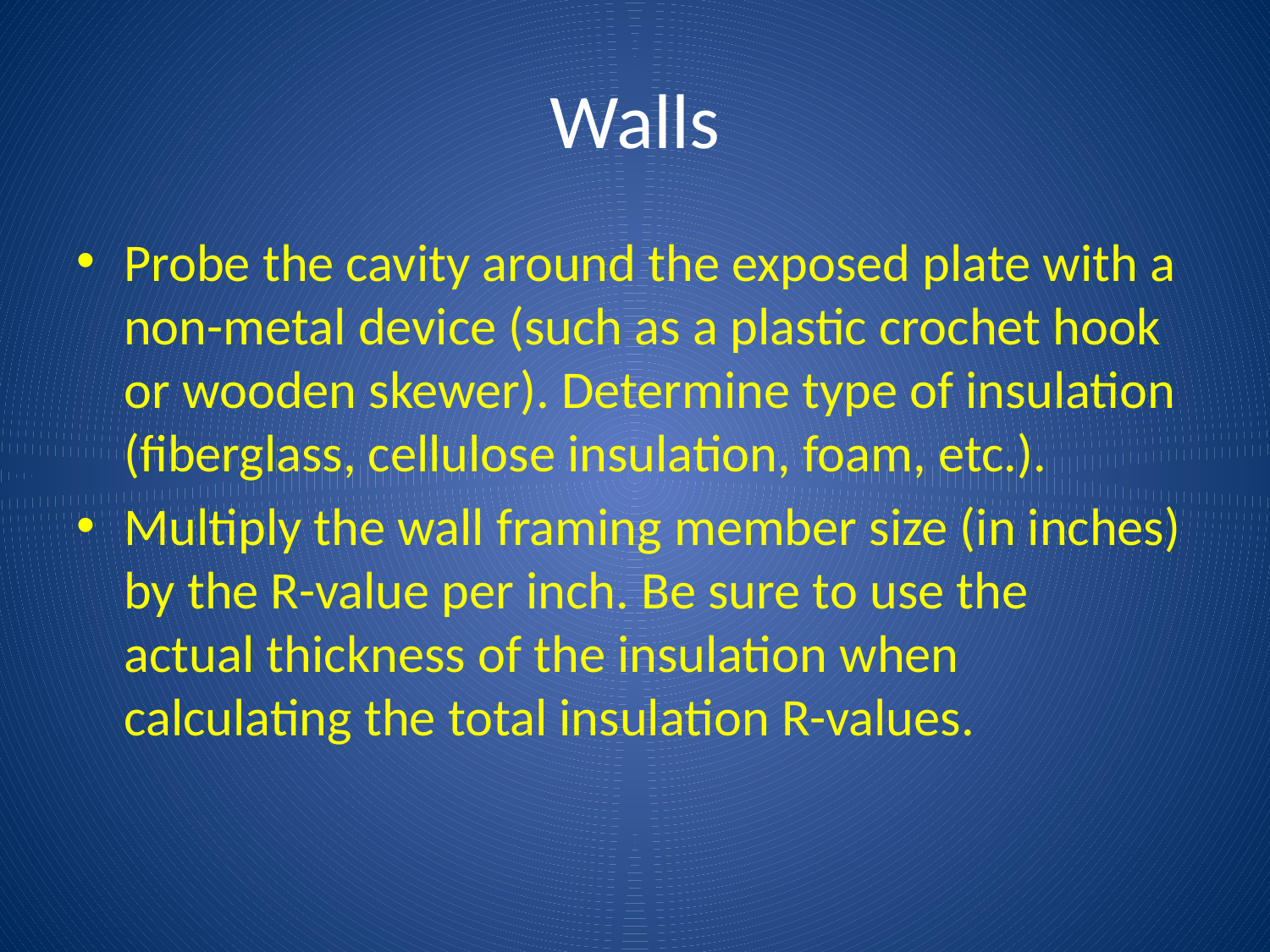

# Walls
Probe the cavity around the exposed plate with a non-metal device (such as a plastic crochet hook or wooden skewer). Determine type of insulation (fiberglass, cellulose insulation, foam, etc.).
Multiply the wall framing member size (in inches) by the R-value per inch. Be sure to use the 	actual thickness of the insulation when calculating the total insulation R-values.